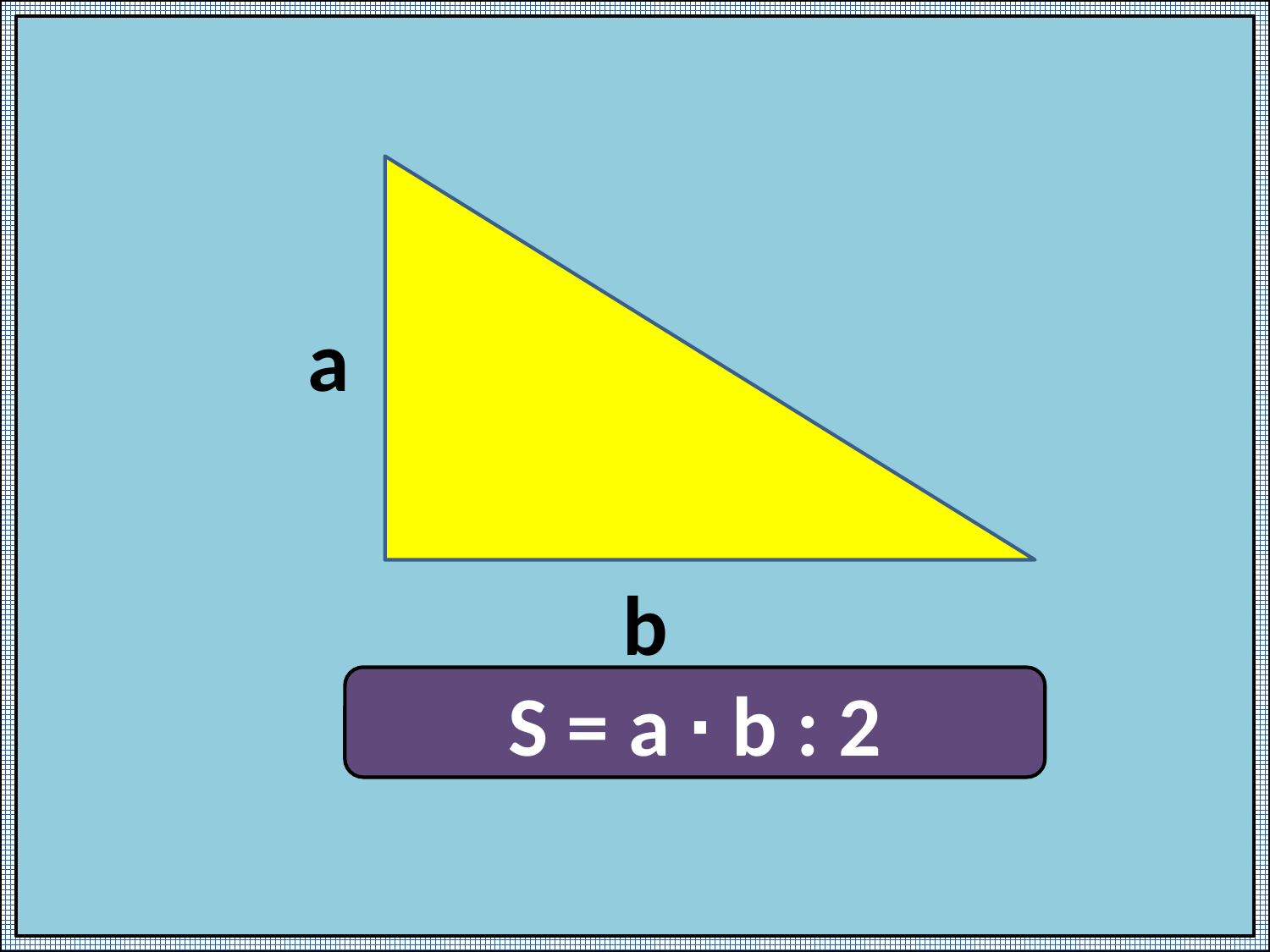

#

а
b
S = a ∙ b : 2